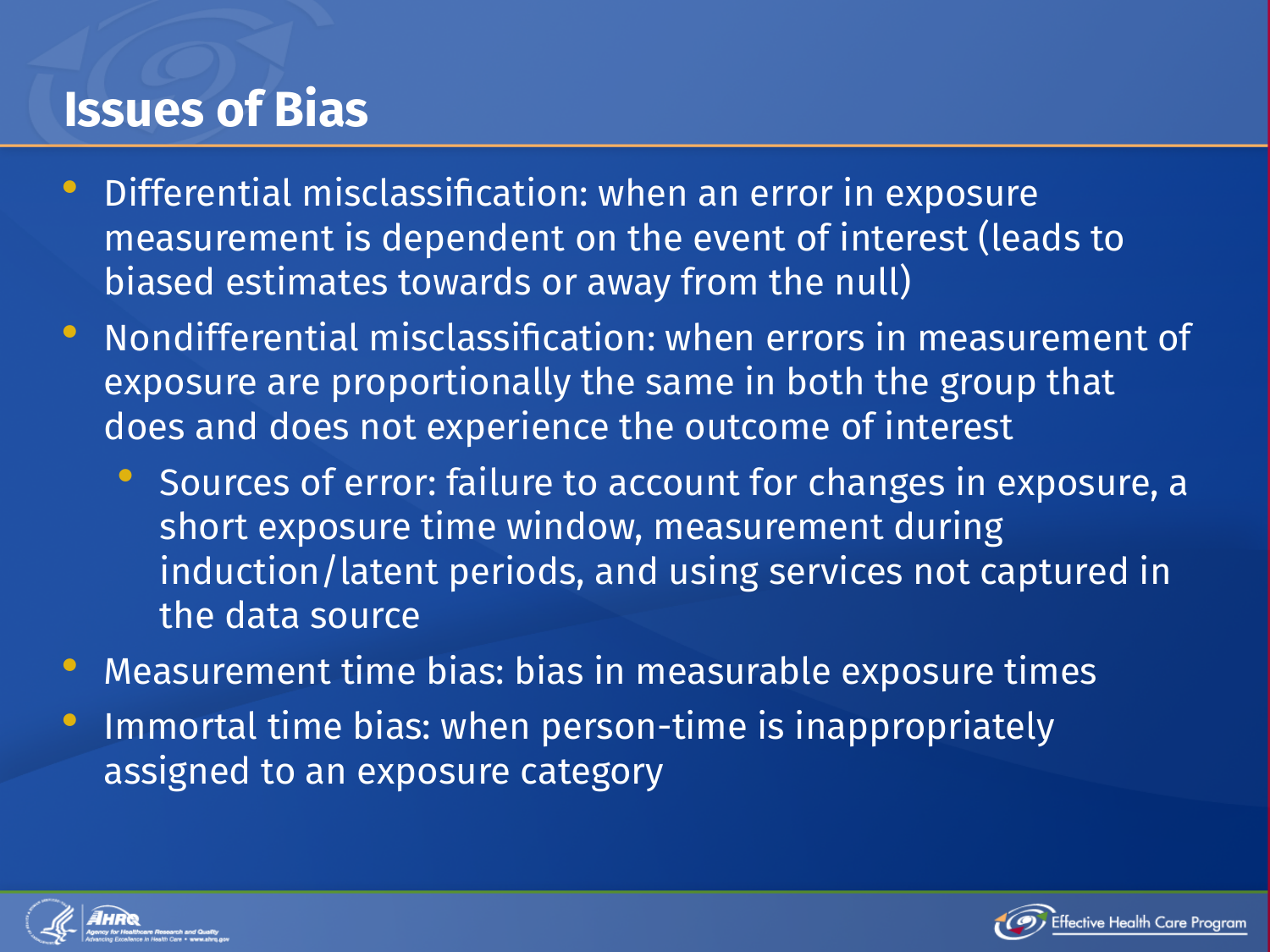

# Issues of Bias
Differential misclassification: when an error in exposure measurement is dependent on the event of interest (leads to biased estimates towards or away from the null)
Nondifferential misclassification: when errors in measurement of exposure are proportionally the same in both the group that does and does not experience the outcome of interest
Sources of error: failure to account for changes in exposure, a short exposure time window, measurement during induction/latent periods, and using services not captured in the data source
Measurement time bias: bias in measurable exposure times
Immortal time bias: when person-time is inappropriately assigned to an exposure category